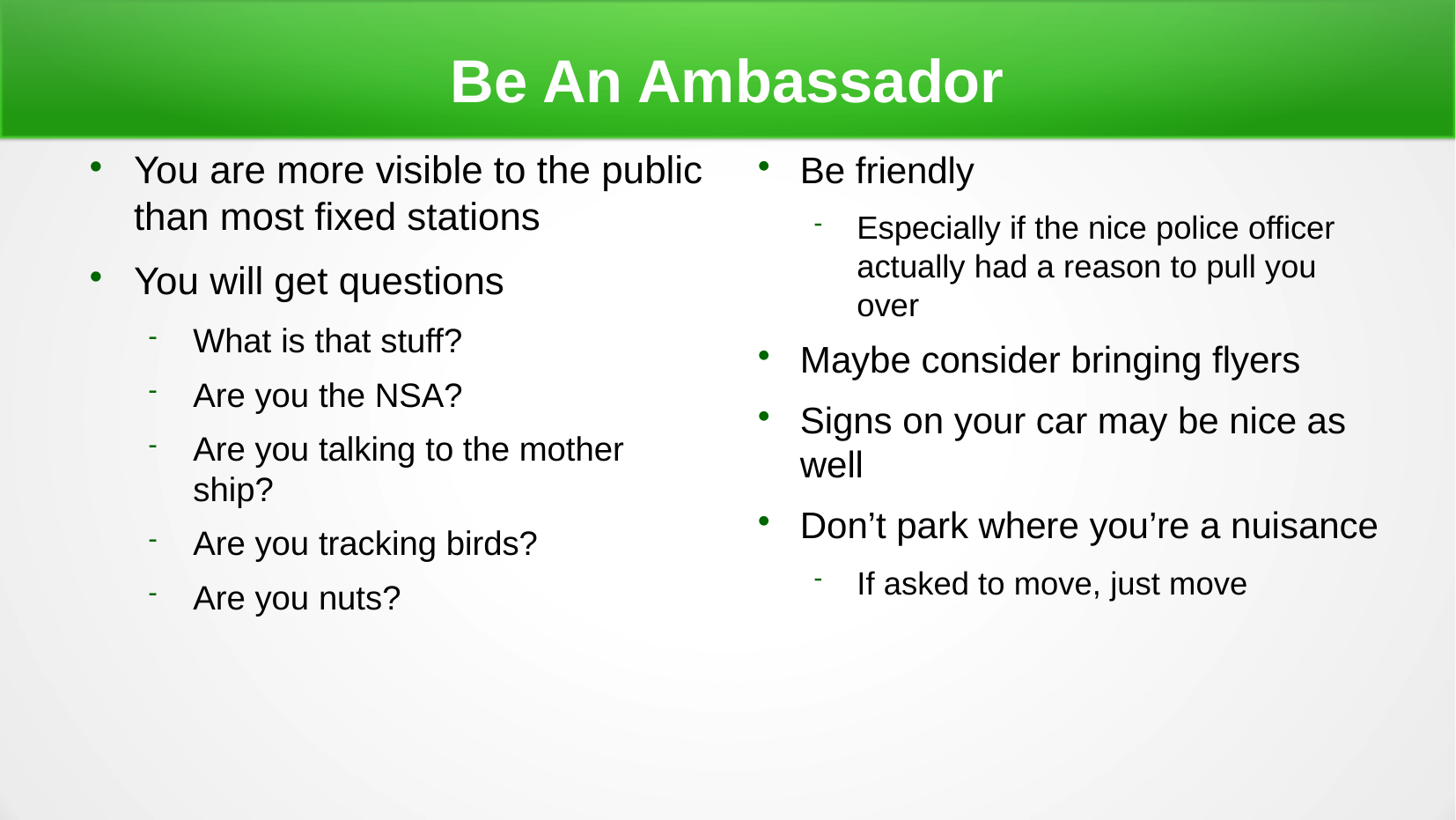

Be An Ambassador
You are more visible to the public than most fixed stations
You will get questions
What is that stuff?
Are you the NSA?
Are you talking to the mother ship?
Are you tracking birds?
Are you nuts?
Be friendly
Especially if the nice police officer actually had a reason to pull you over
Maybe consider bringing flyers
Signs on your car may be nice as well
Don’t park where you’re a nuisance
If asked to move, just move